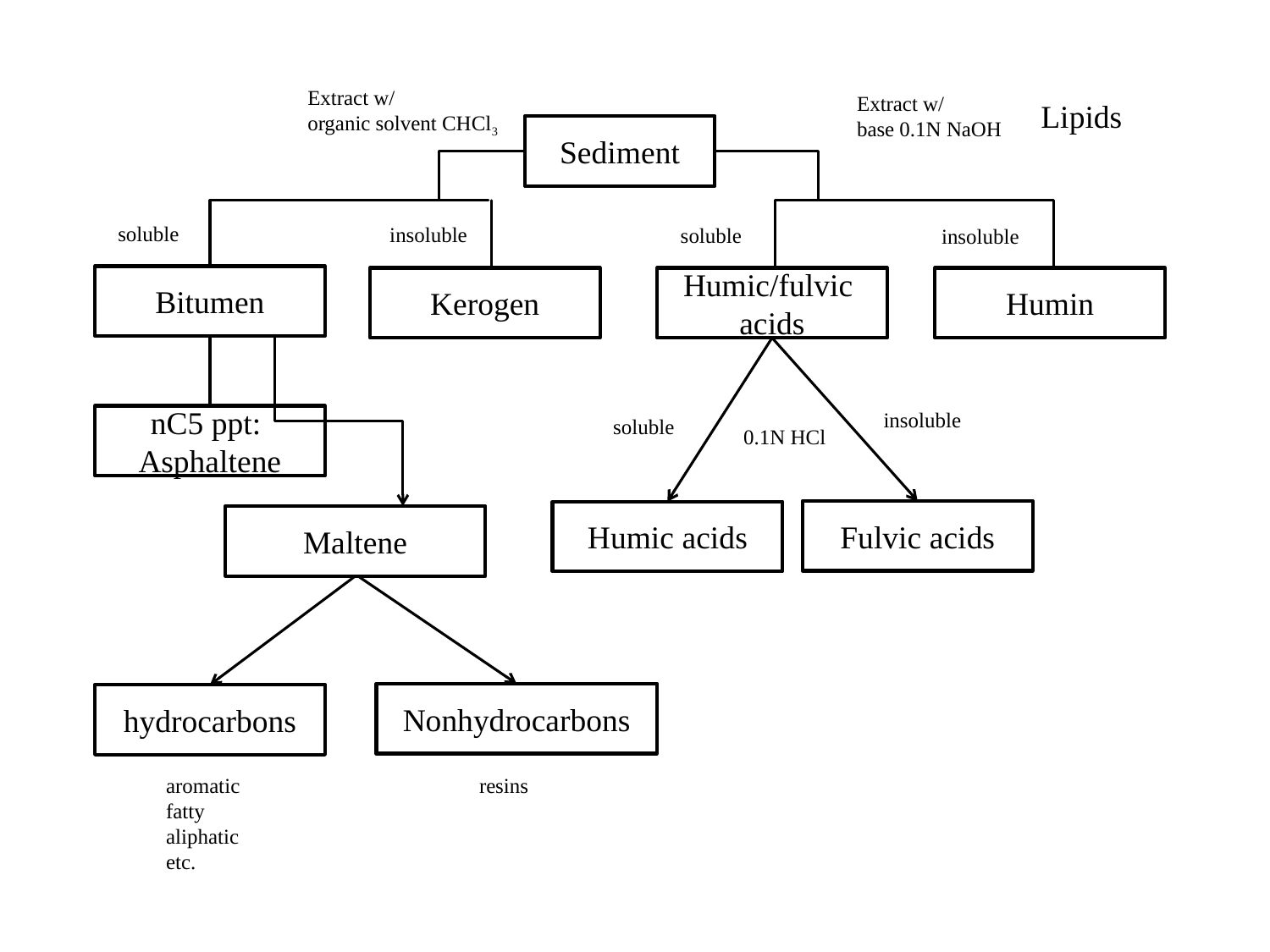

Extract w/
organic solvent CHCl3
Extract w/
base 0.1N NaOH
Lipids
Sediment
soluble
insoluble
soluble
insoluble
Bitumen
Kerogen
Humic/fulvic
acids
Humin
insoluble
nC5 ppt:
Asphaltene
soluble
0.1N HCl
Fulvic acids
Humic acids
Maltene
Nonhydrocarbons
hydrocarbons
resins
aromatic
fatty
aliphatic
etc.